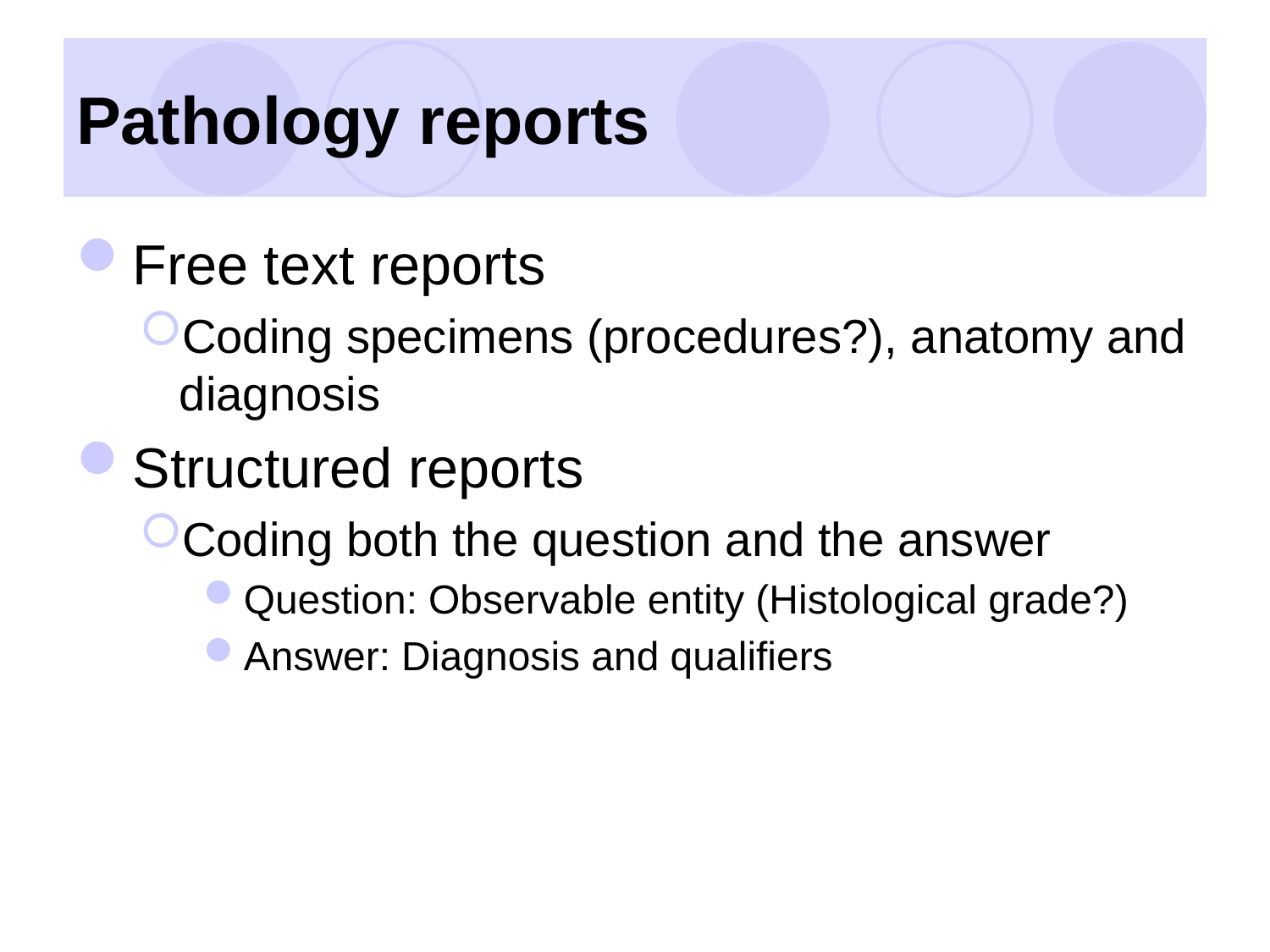

# Pathology reports
Free text reports
Coding specimens (procedures?), anatomy and diagnosis
Structured reports
Coding both the question and the answer
Question: Observable entity (Histological grade?)
Answer: Diagnosis and qualifiers